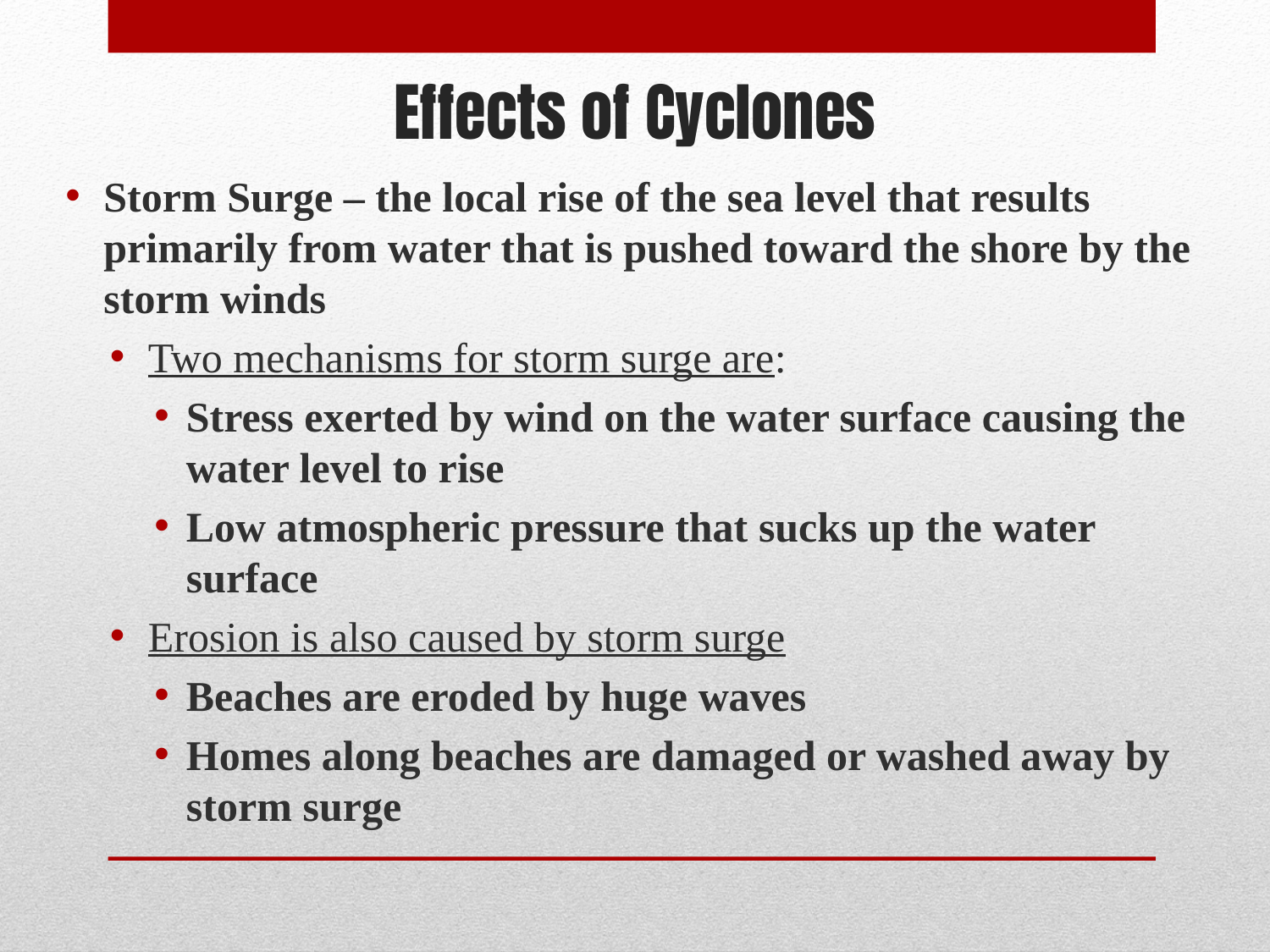

Effects of Cyclones
Storm Surge – the local rise of the sea level that results primarily from water that is pushed toward the shore by the storm winds
Two mechanisms for storm surge are:
Stress exerted by wind on the water surface causing the water level to rise
Low atmospheric pressure that sucks up the water surface
Erosion is also caused by storm surge
Beaches are eroded by huge waves
Homes along beaches are damaged or washed away by storm surge